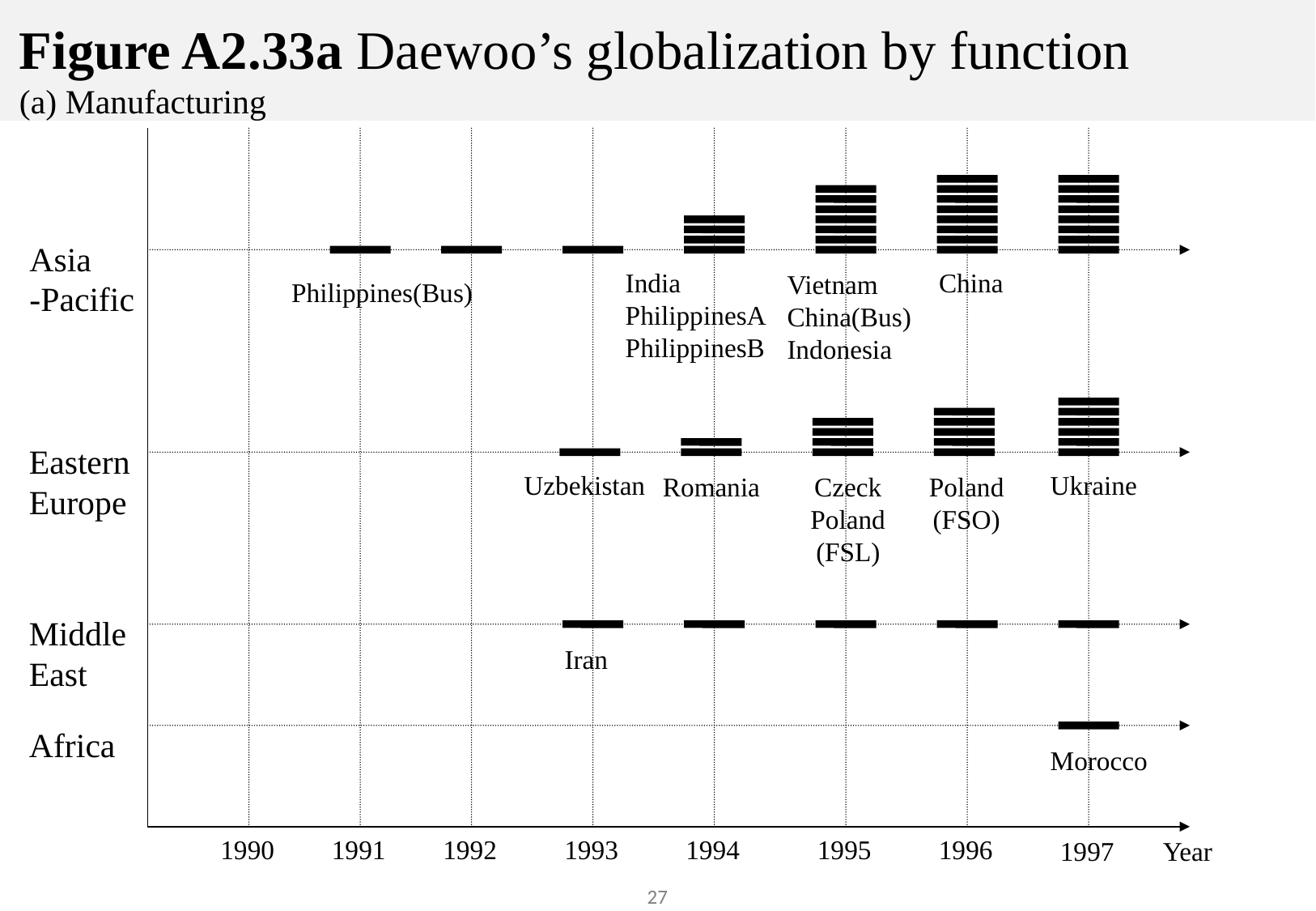

# Figure A2.33a Daewoo’s globalization by function (a) Manufacturing

Asia
-Pacific

India
PhilippinesA
PhilippinesB
China
Vietnam
China(Bus)
Indonesia
Philippines(Bus)

Eastern
Europe

Uzbekistan
Ukraine
Romania
Czeck
Poland
(FSL)
Poland
(FSO)
Middle
East

Iran
Africa

Morocco
1990
1991
1992
1993
1994
1995
1996
1997
Year